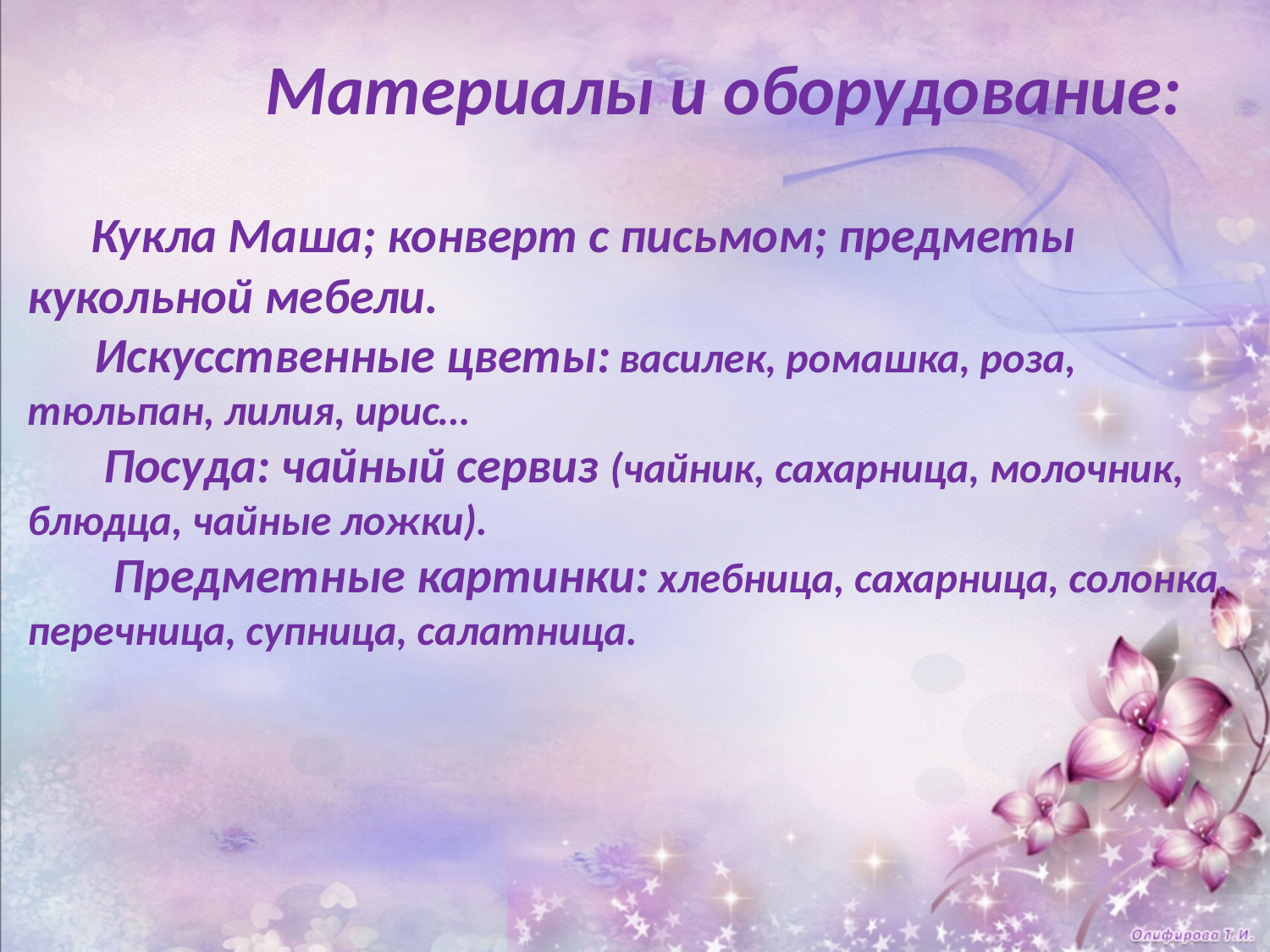

Материалы и оборудование:

     Кукла Маша; конверт с письмом; предметы       кукольной мебели.
      Искусственные цветы: василек, ромашка, роза, тюльпан, лилия, ирис…
        Посуда: чайный сервиз (чайник, сахарница, молочник, блюдца, чайные ложки).
         Предметные картинки: хлебница, сахарница, солонка, перечница, супница, салатница.